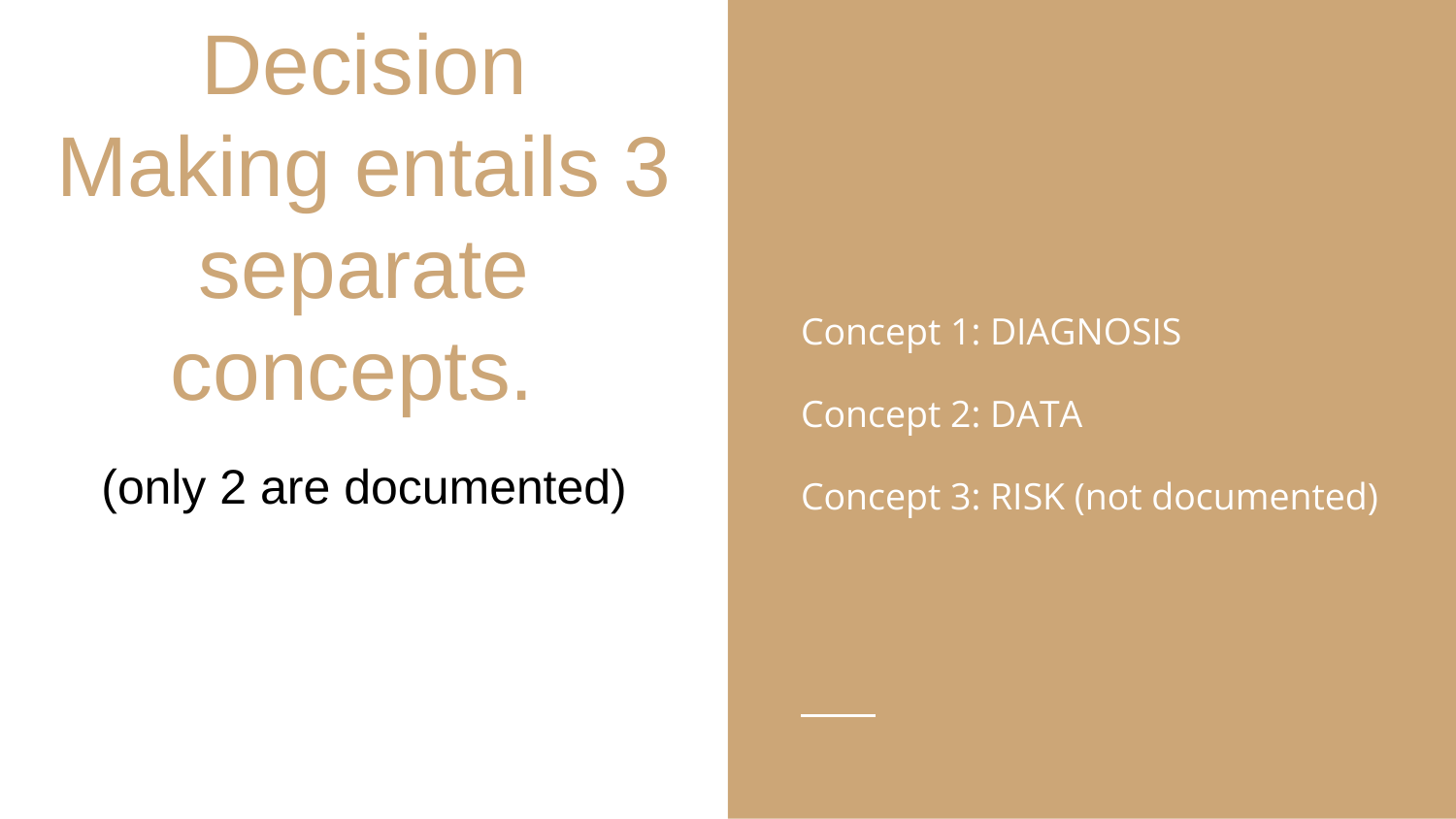

Concept 1: DIAGNOSIS
Concept 2: DATA
Concept 3: RISK (not documented)
# Medical Decision Making entails 3 separate concepts.
(only 2 are documented)